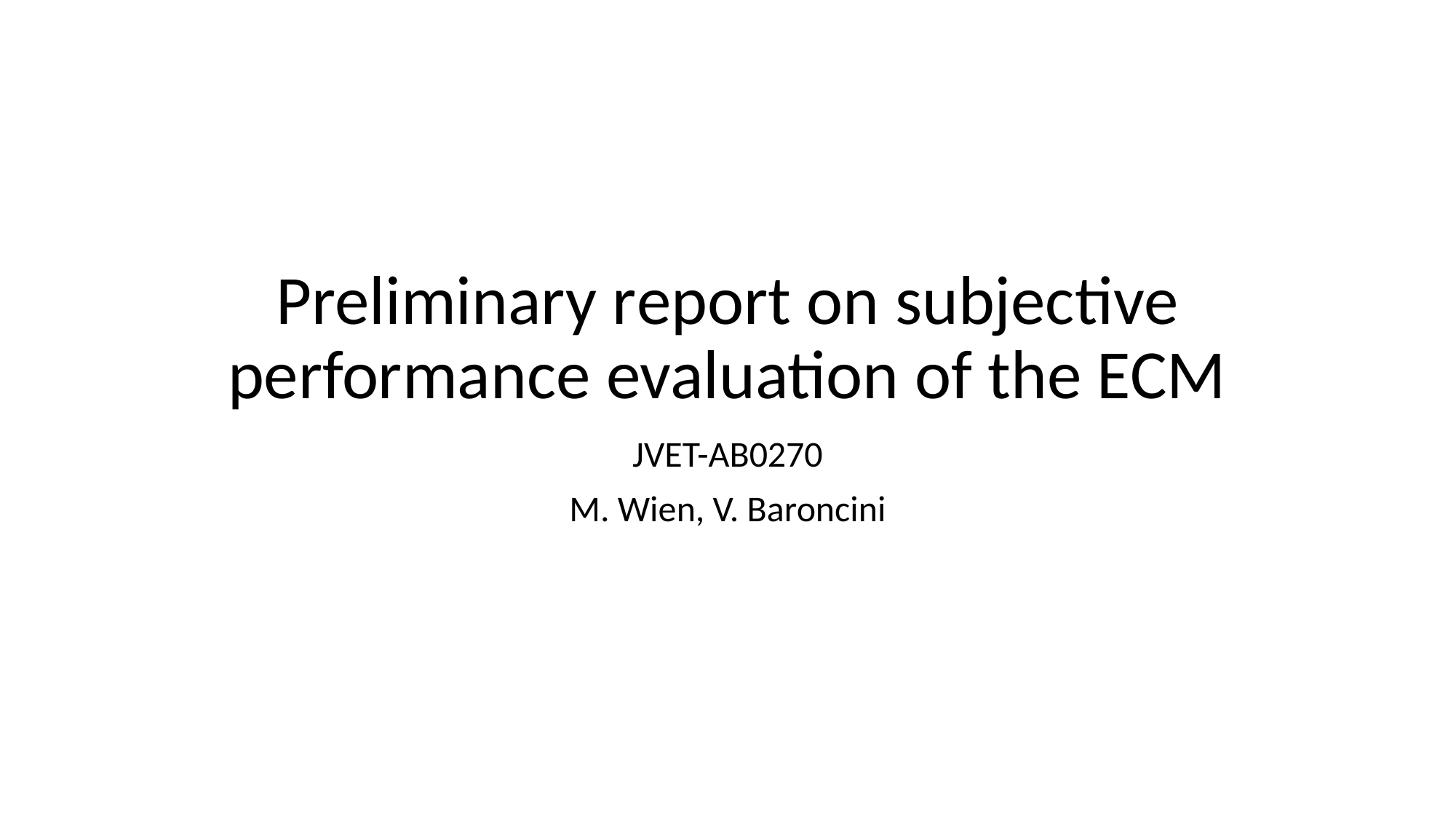

# Preliminary report on subjective performance evaluation of the ECM
JVET-AB0270
M. Wien, V. Baroncini